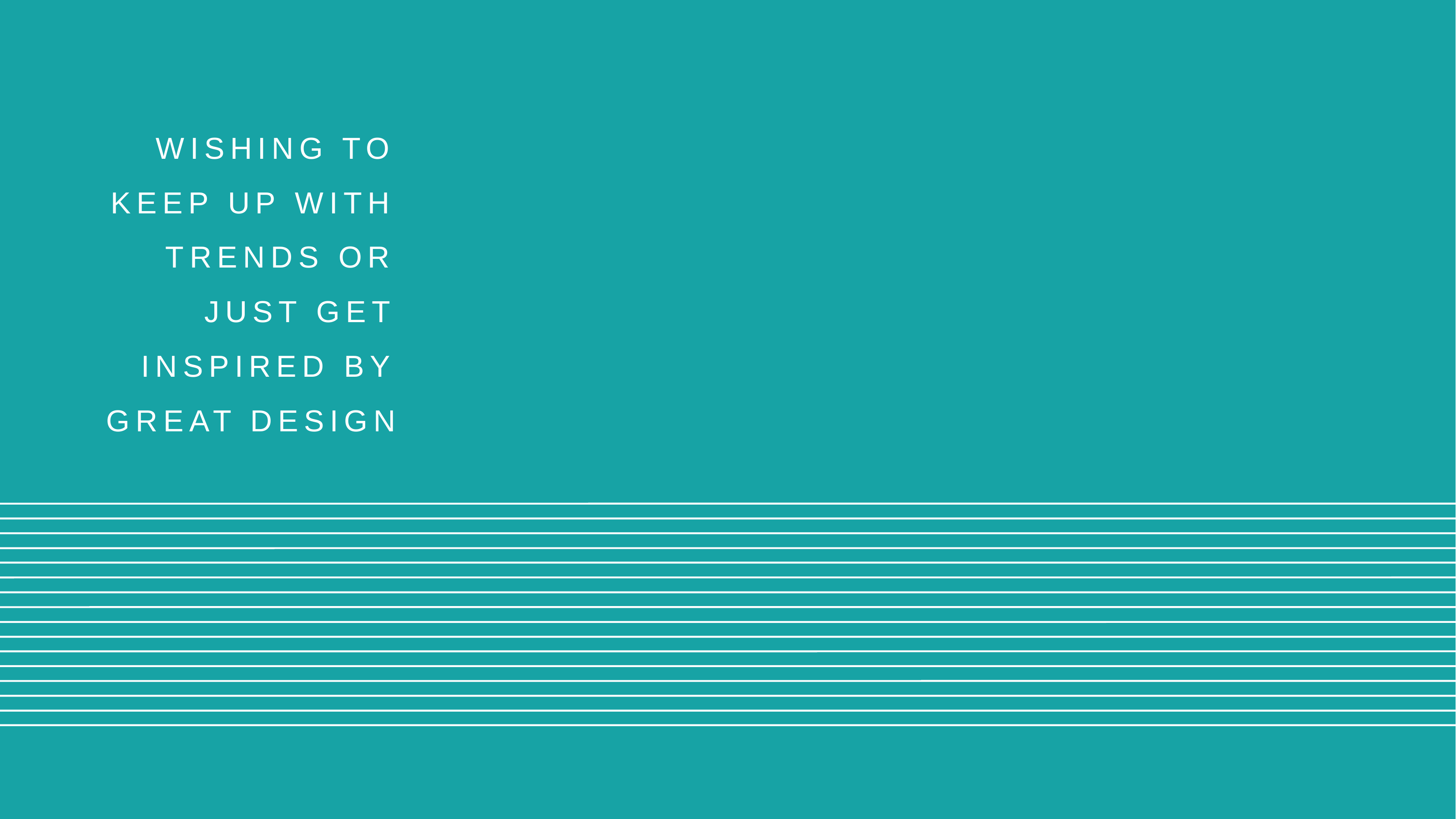

WISHING TO KEEP UP WITH TRENDS OR JUST GET INSPIRED BY GREAT DESIGN